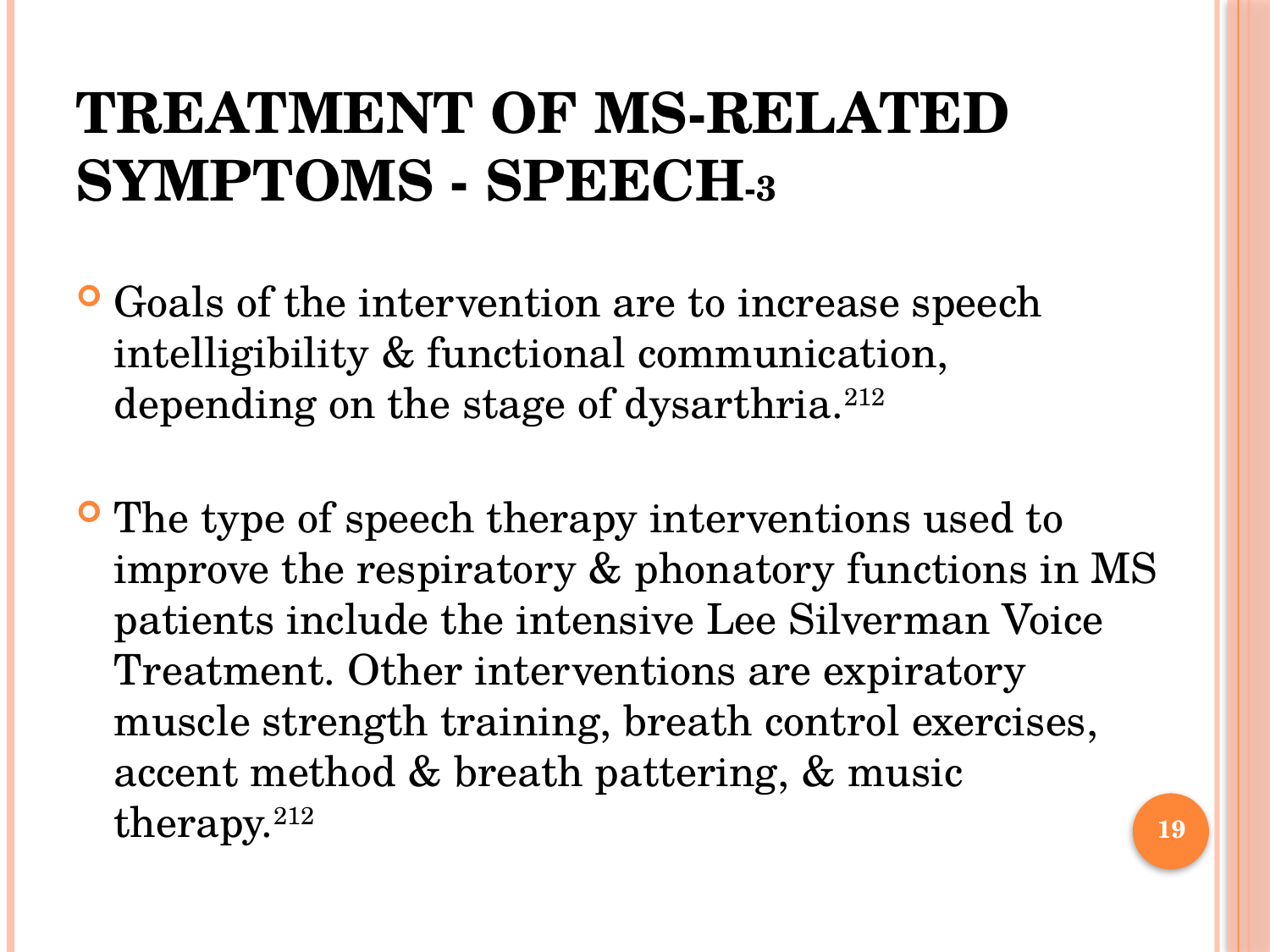

# Treatment of MS-related symptoms - Speech-3
Goals of the intervention are to increase speech intelligibility & functional communication, depending on the stage of dysarthria.212

The type of speech therapy interventions used to improve the respiratory & phonatory functions in MS patients include the intensive Lee Silverman Voice Treatment. Other interventions are expiratory muscle strength training, breath control exercises, accent method & breath pattering, & music therapy.212

19